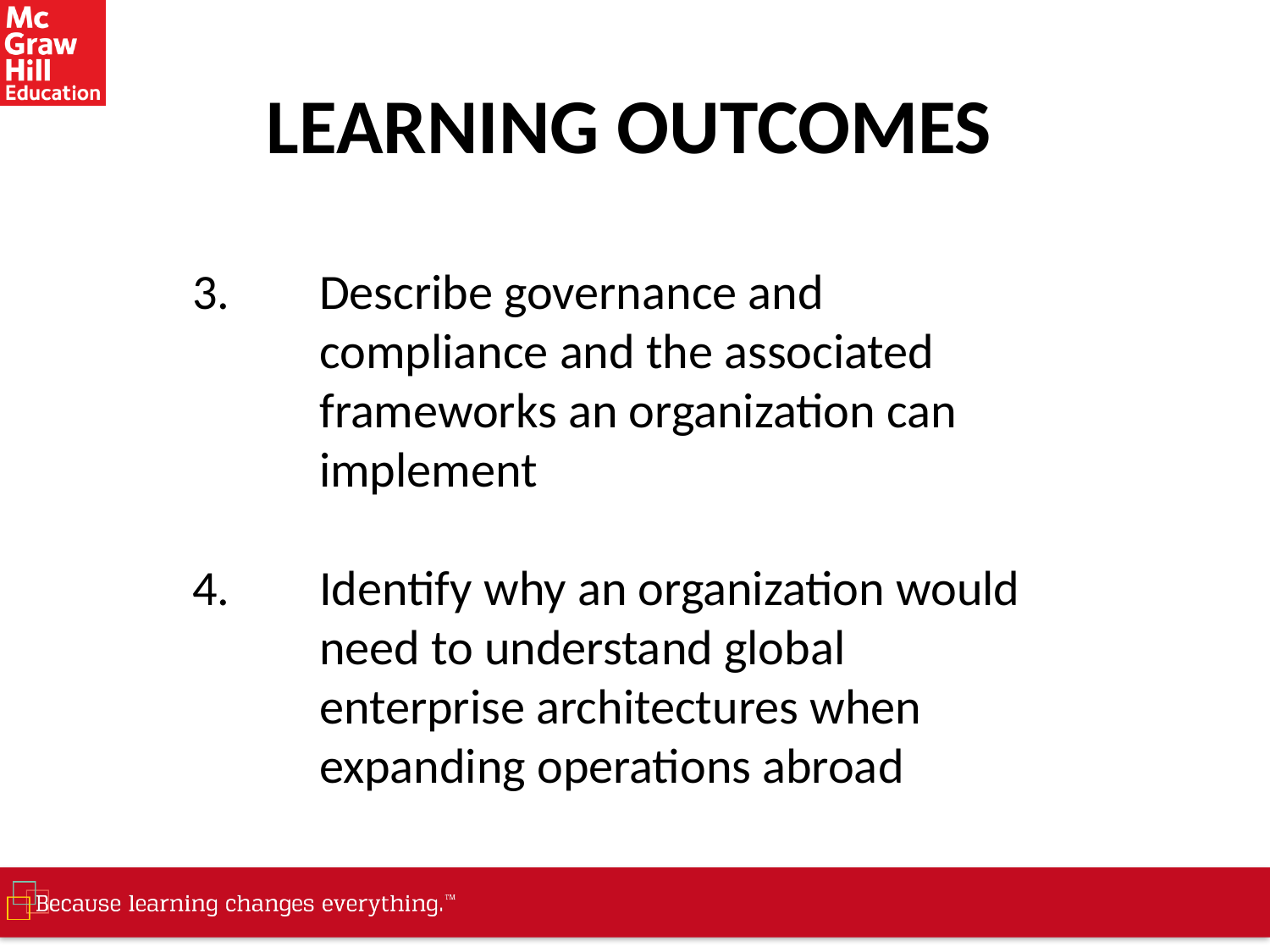

# LEARNING OUTCOMES
Describe governance and compliance and the associated frameworks an organization can implement

Identify why an organization would need to understand global enterprise architectures when expanding operations abroad